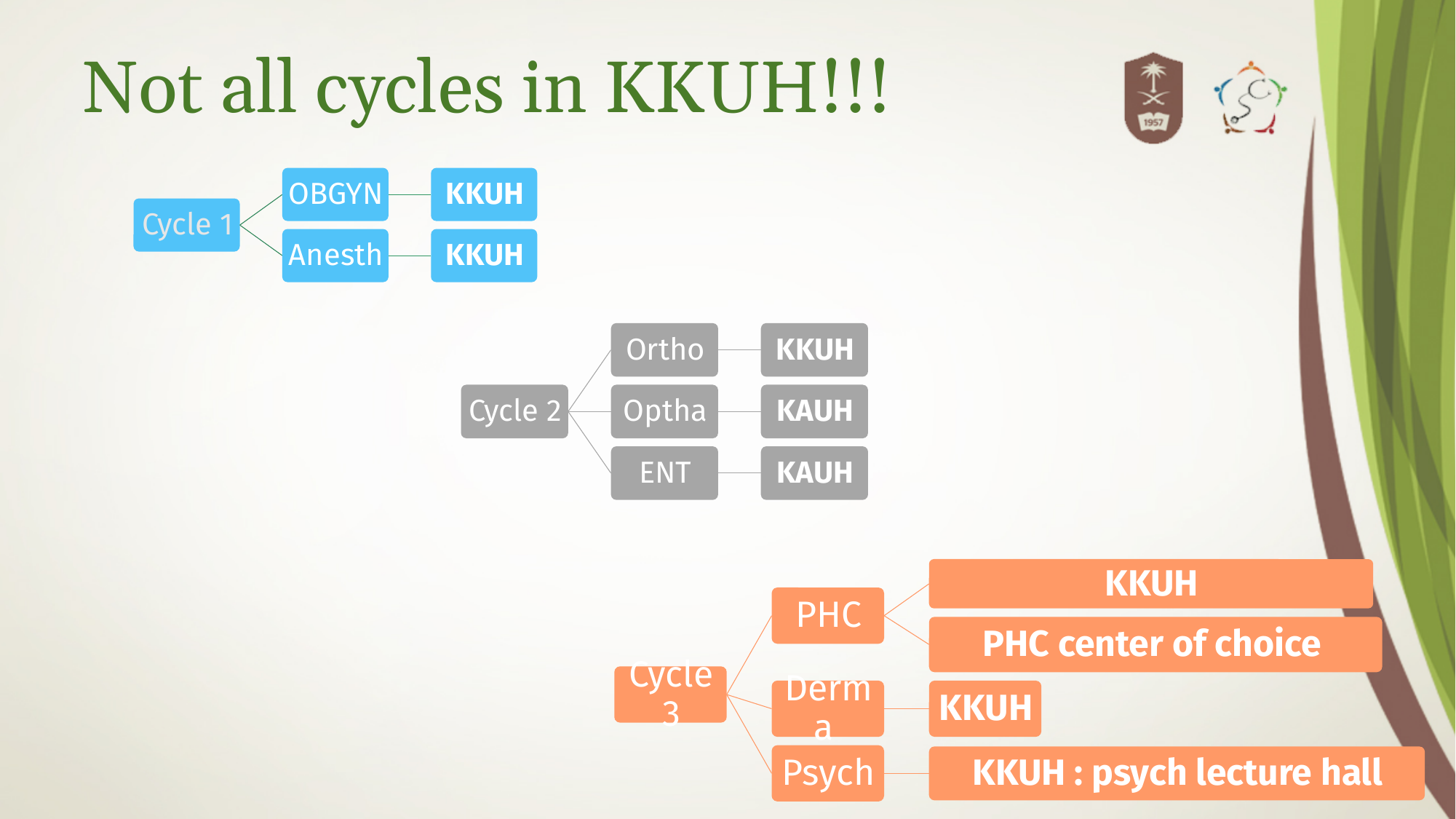

# Not all cycles in KKUH!!!
Cycle 1

OBGYN

KKUH

Anesth

KKUH
Cycle 2

Ortho

KKUH

Optha

KAUH

ENT

KAUH
Cycle 3

PHC

KKUH

PHC center of choice

Derma

KKUH

Psych

KKUH : psych lecture hall